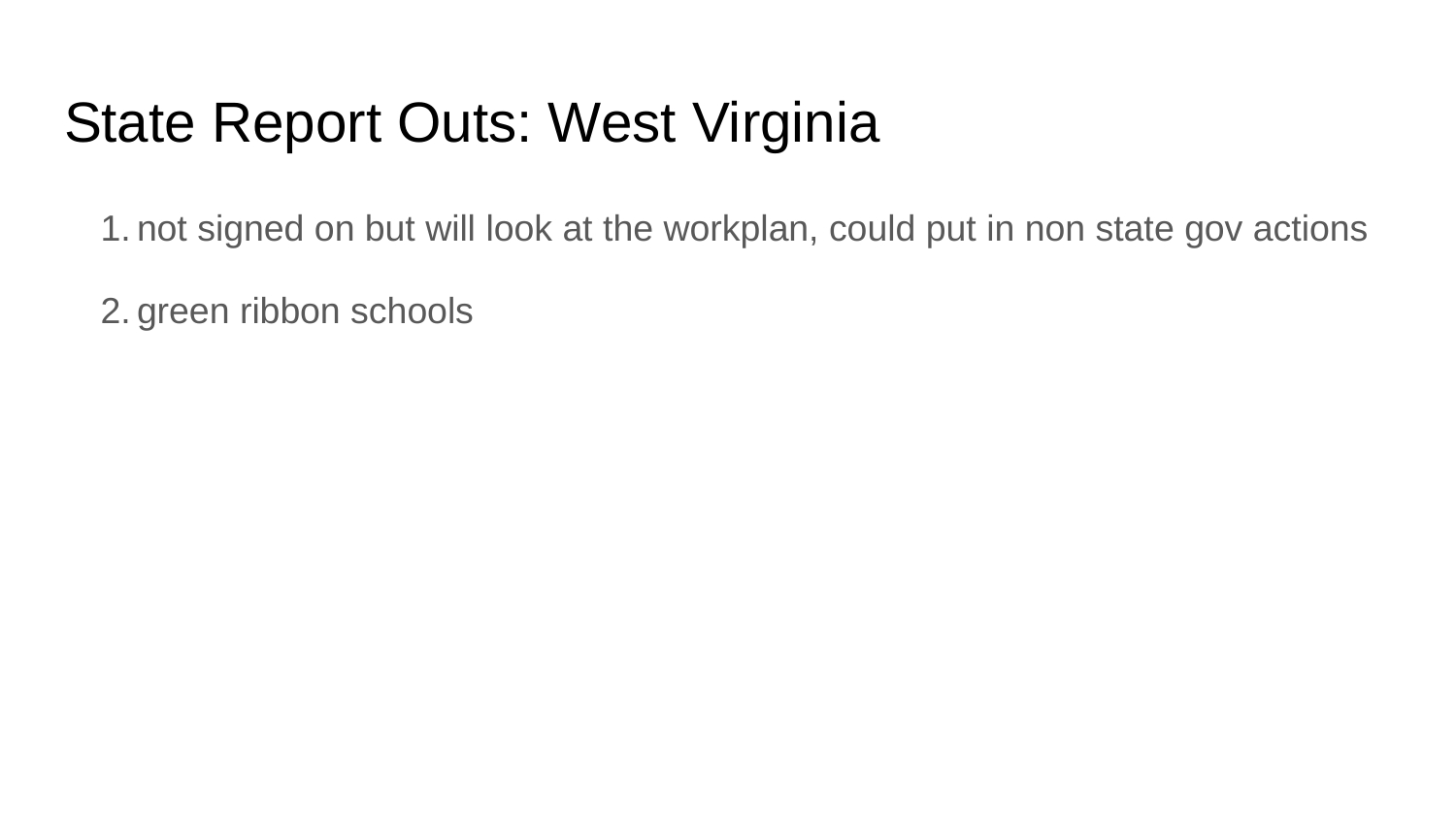

# State Report Outs: West Virginia
not signed on but will look at the workplan, could put in non state gov actions
green ribbon schools